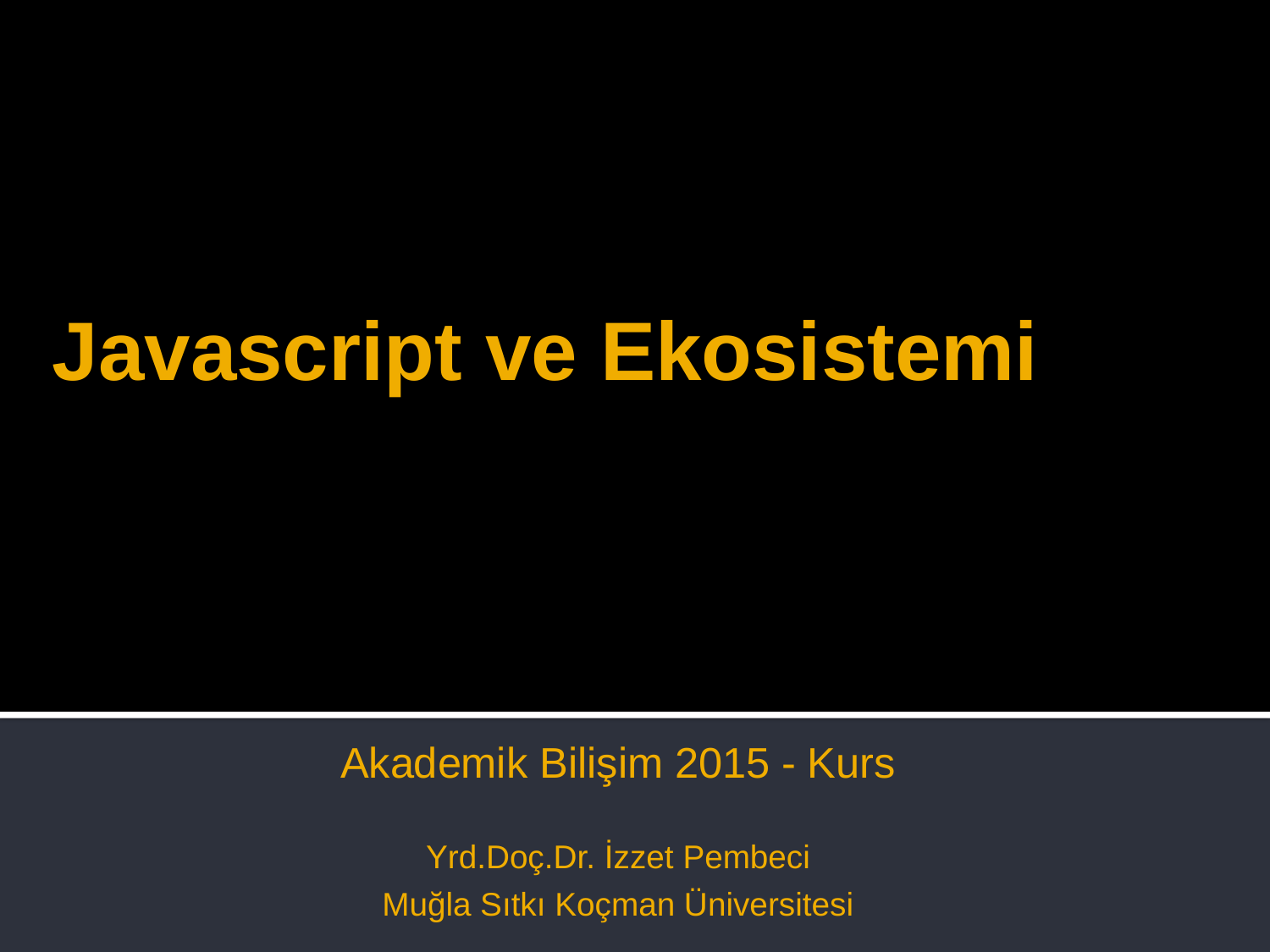

# Javascript ve Ekosistemi
Akademik Bilişim 2015 - Kurs

Yrd.Doç.Dr. İzzet Pembeci
Muğla Sıtkı Koçman Üniversitesi